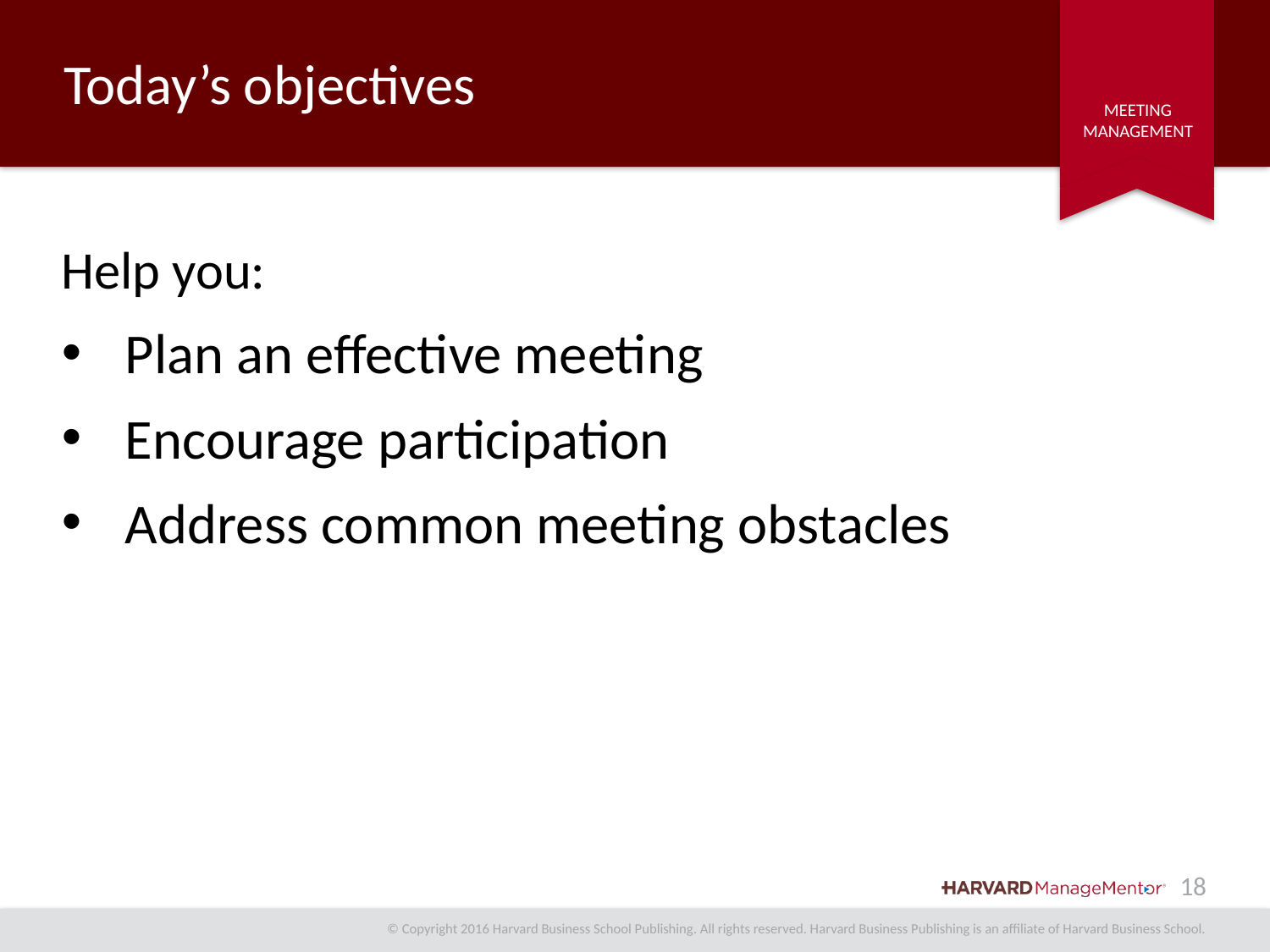

# Today’s objectives
Help you:
Plan an effective meeting
Encourage participation
Address common meeting obstacles